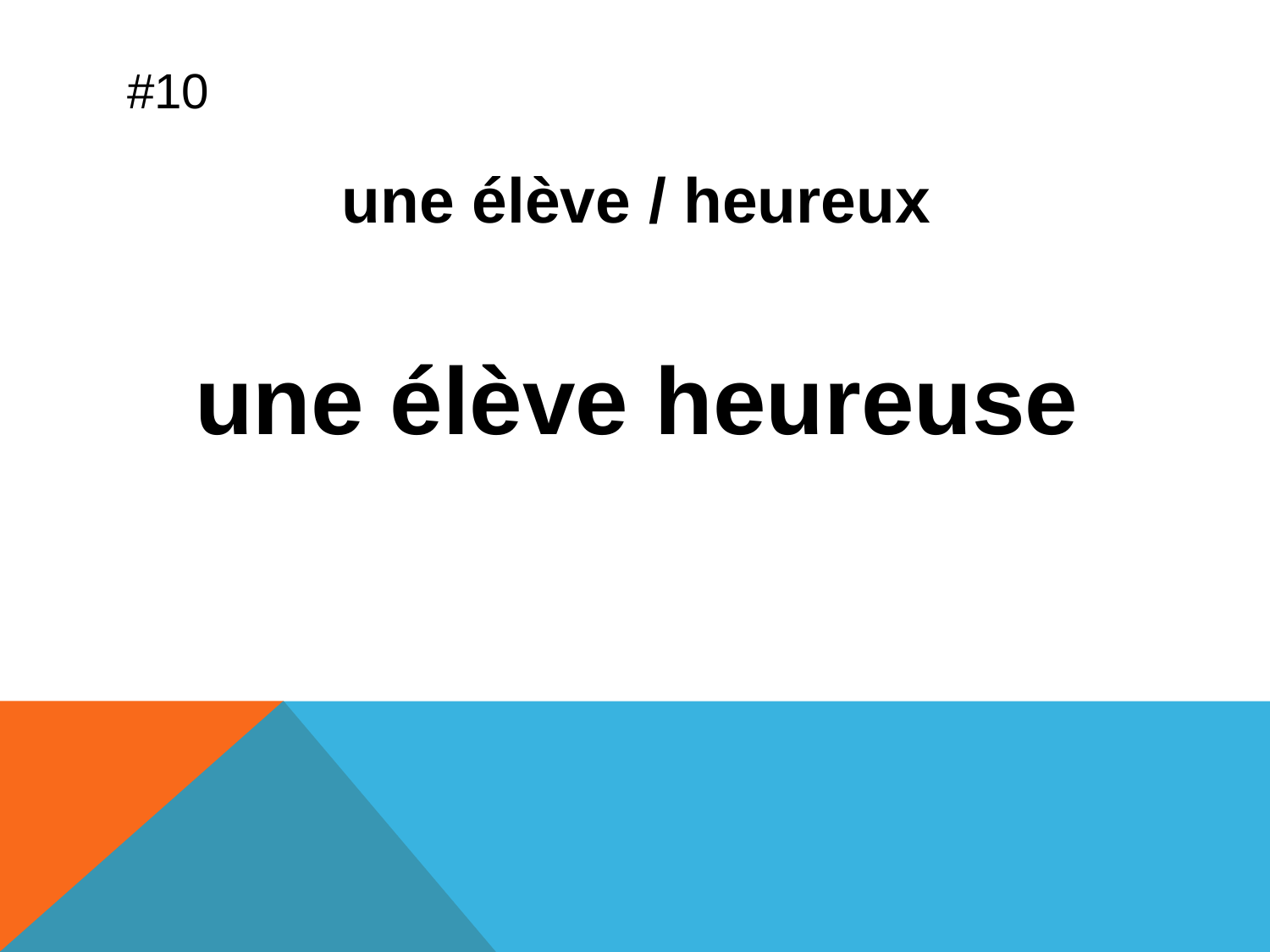

# #10
une élève / heureux

une élève heureuse